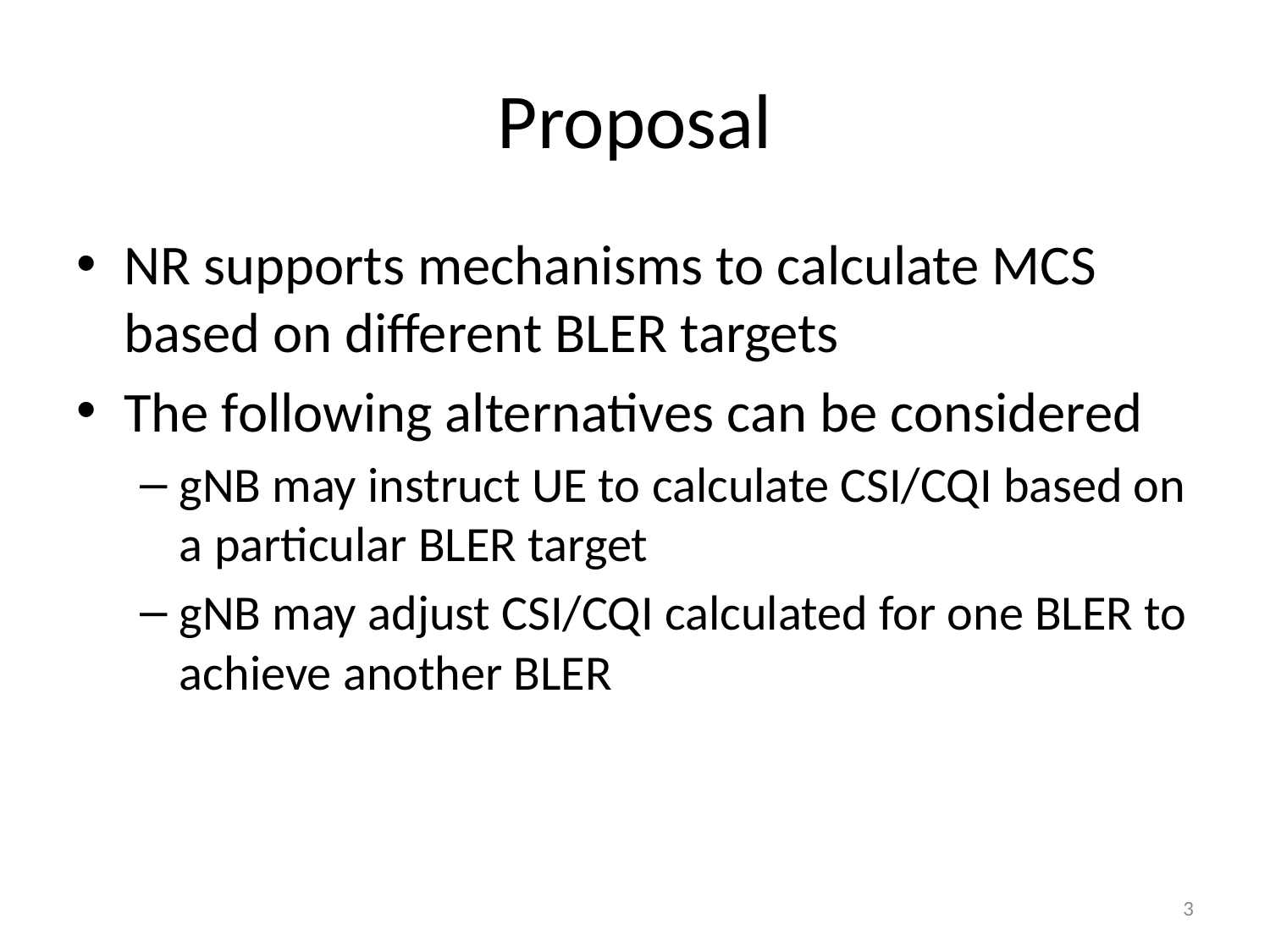

# Proposal
NR supports mechanisms to calculate MCS based on different BLER targets
The following alternatives can be considered
gNB may instruct UE to calculate CSI/CQI based on a particular BLER target
gNB may adjust CSI/CQI calculated for one BLER to achieve another BLER
3